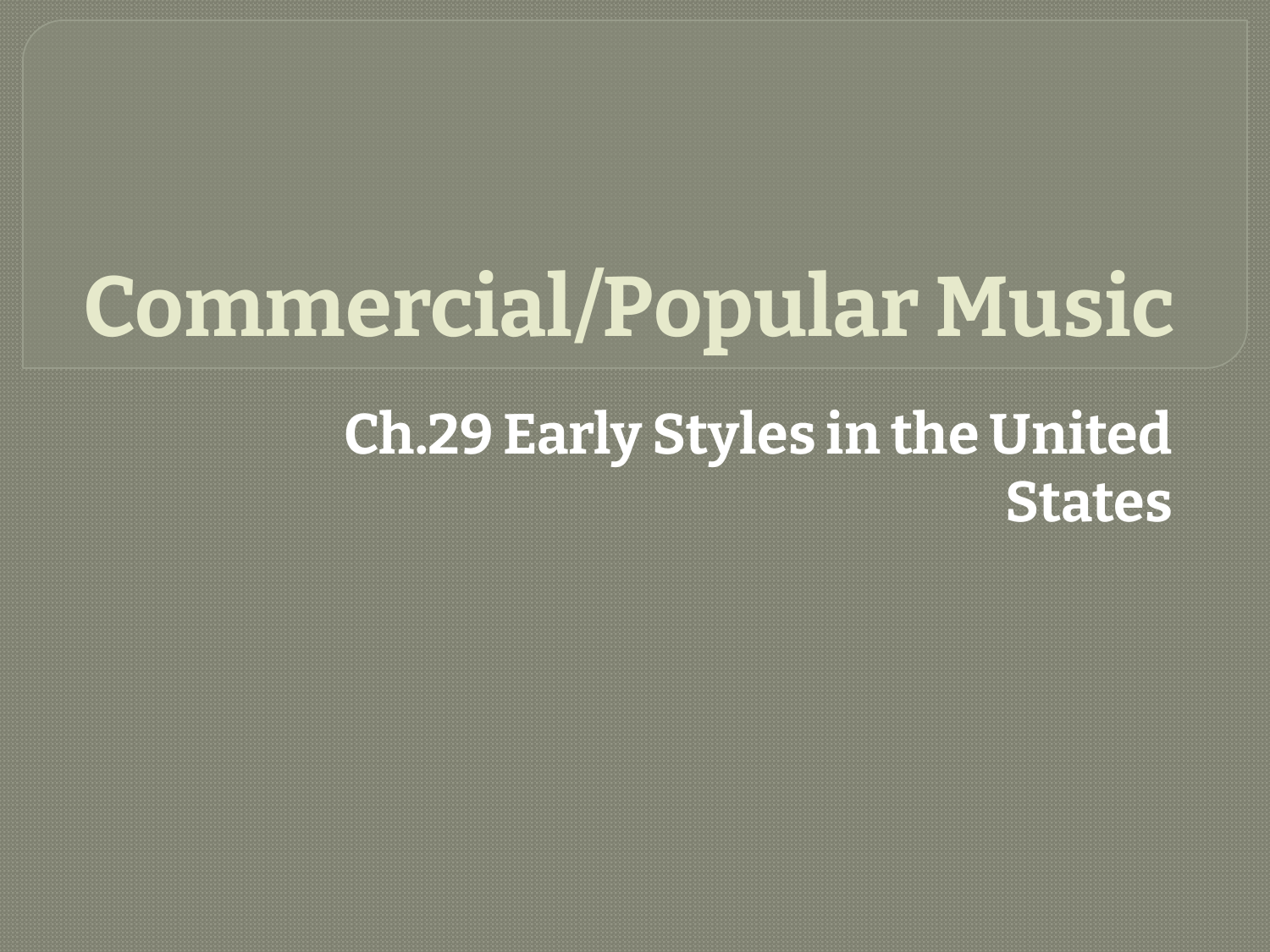

# Commercial/Popular Music
Ch.29 Early Styles in the United States